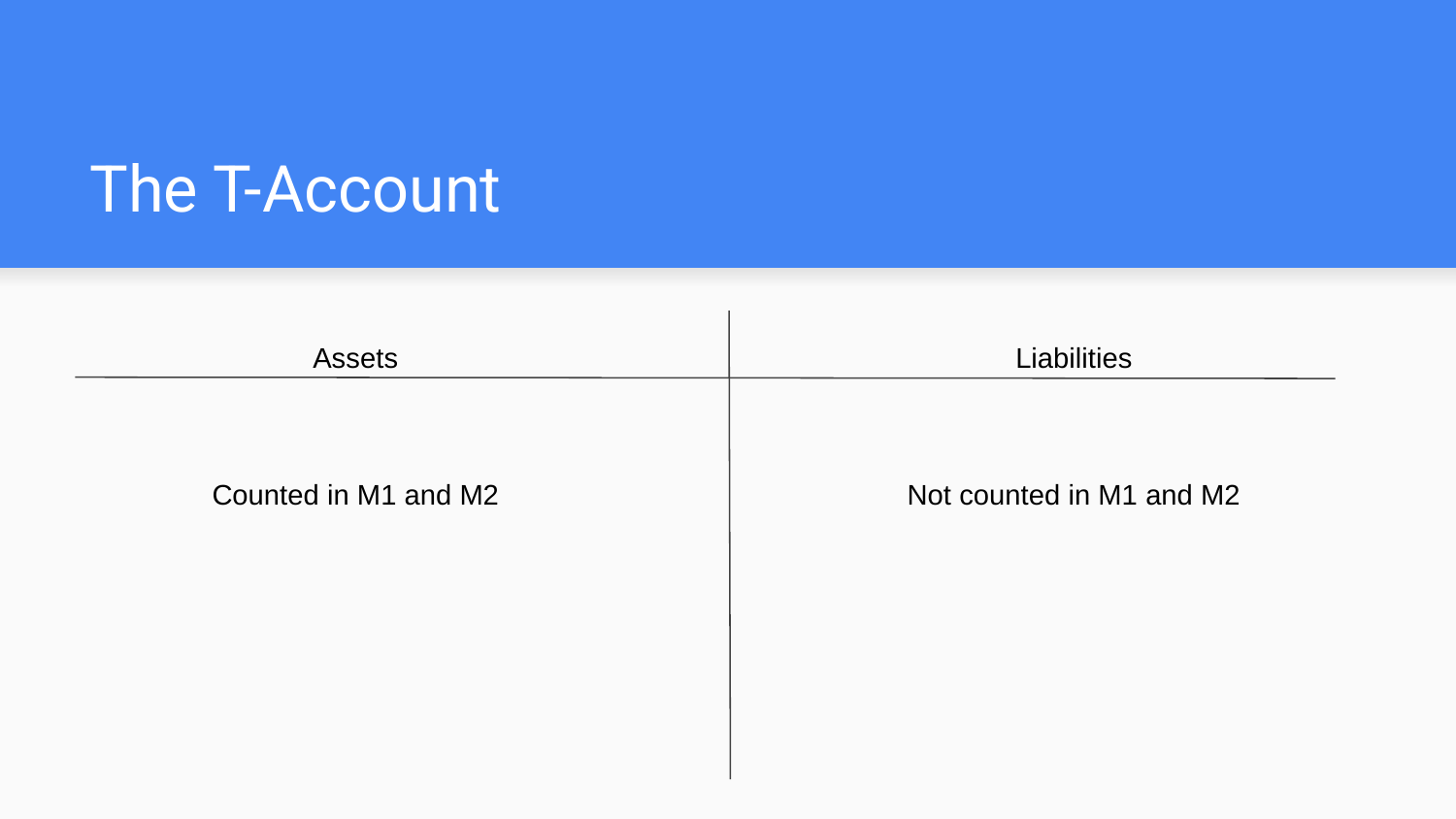

# The T-Account
Assets
Liabilities
Counted in M1 and M2
Not counted in M1 and M2